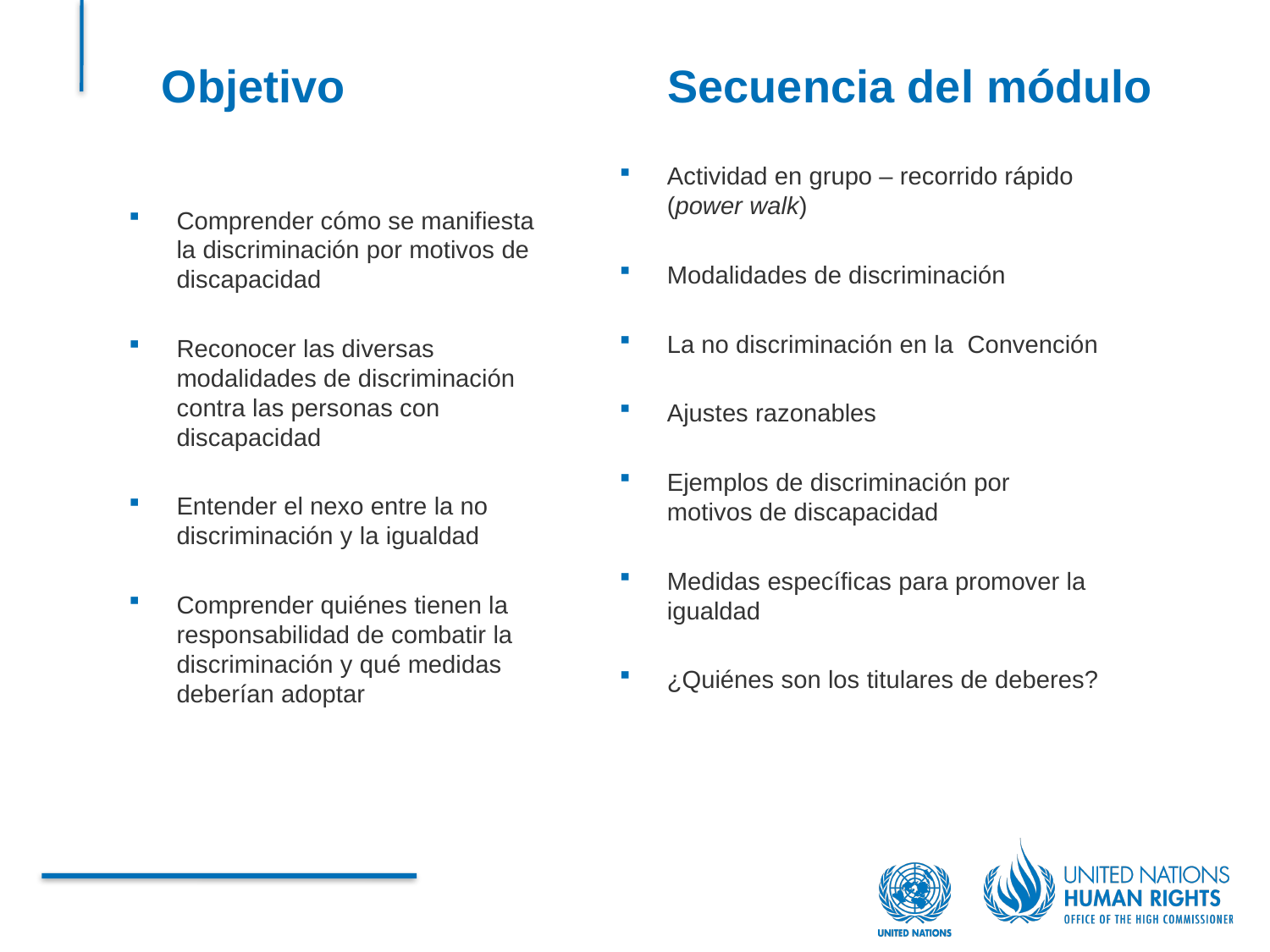

Objetivo
Secuencia del módulo
Actividad en grupo – recorrido rápido (power walk)

Modalidades de discriminación

La no discriminación en la  Convención

Ajustes razonables

Ejemplos de discriminación por motivos de discapacidad

Medidas específicas para promover la igualdad

¿Quiénes son los titulares de deberes?

Comprender cómo se manifiesta la discriminación por motivos de discapacidad

Reconocer las diversas modalidades de discriminación contra las personas con discapacidad

Entender el nexo entre la no discriminación y la igualdad

Comprender quiénes tienen la responsabilidad de combatir la discriminación y qué medidas deberían adoptar